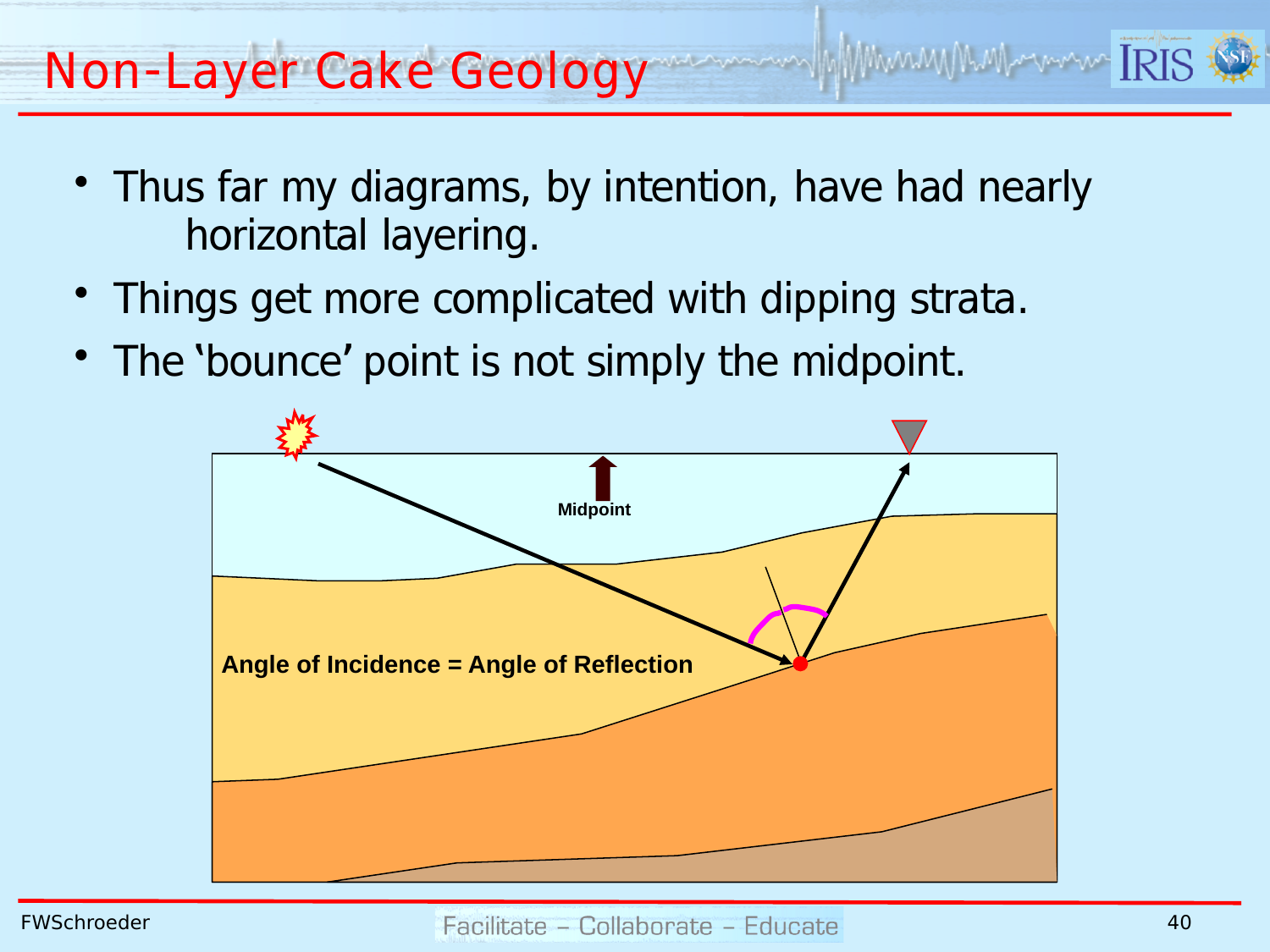

# Non-Layer Cake Geology
Thus far my diagrams, by intention, have had nearly 	horizontal layering.
Things get more complicated with dipping strata.
The ‘bounce’ point is not simply the midpoint.

Midpoint

Angle of Incidence = Angle of Reflection